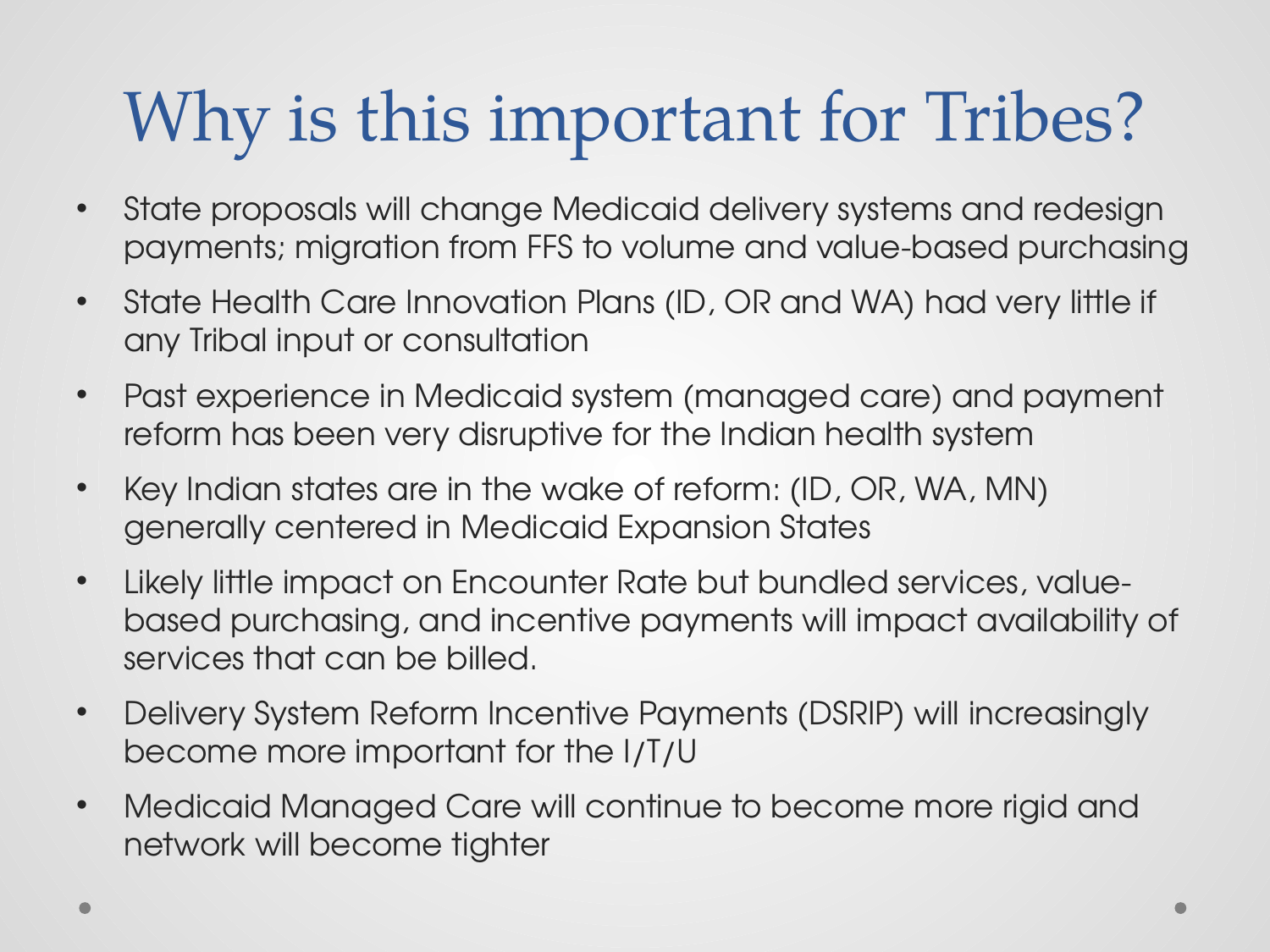

# Why is this important for Tribes?
State proposals will change Medicaid delivery systems and redesign payments; migration from FFS to volume and value-based purchasing
State Health Care Innovation Plans (ID, OR and WA) had very little if any Tribal input or consultation
Past experience in Medicaid system (managed care) and payment reform has been very disruptive for the Indian health system
Key Indian states are in the wake of reform: (ID, OR, WA, MN) generally centered in Medicaid Expansion States
Likely little impact on Encounter Rate but bundled services, value-based purchasing, and incentive payments will impact availability of services that can be billed.
Delivery System Reform Incentive Payments (DSRIP) will increasingly become more important for the I/T/U
Medicaid Managed Care will continue to become more rigid and network will become tighter